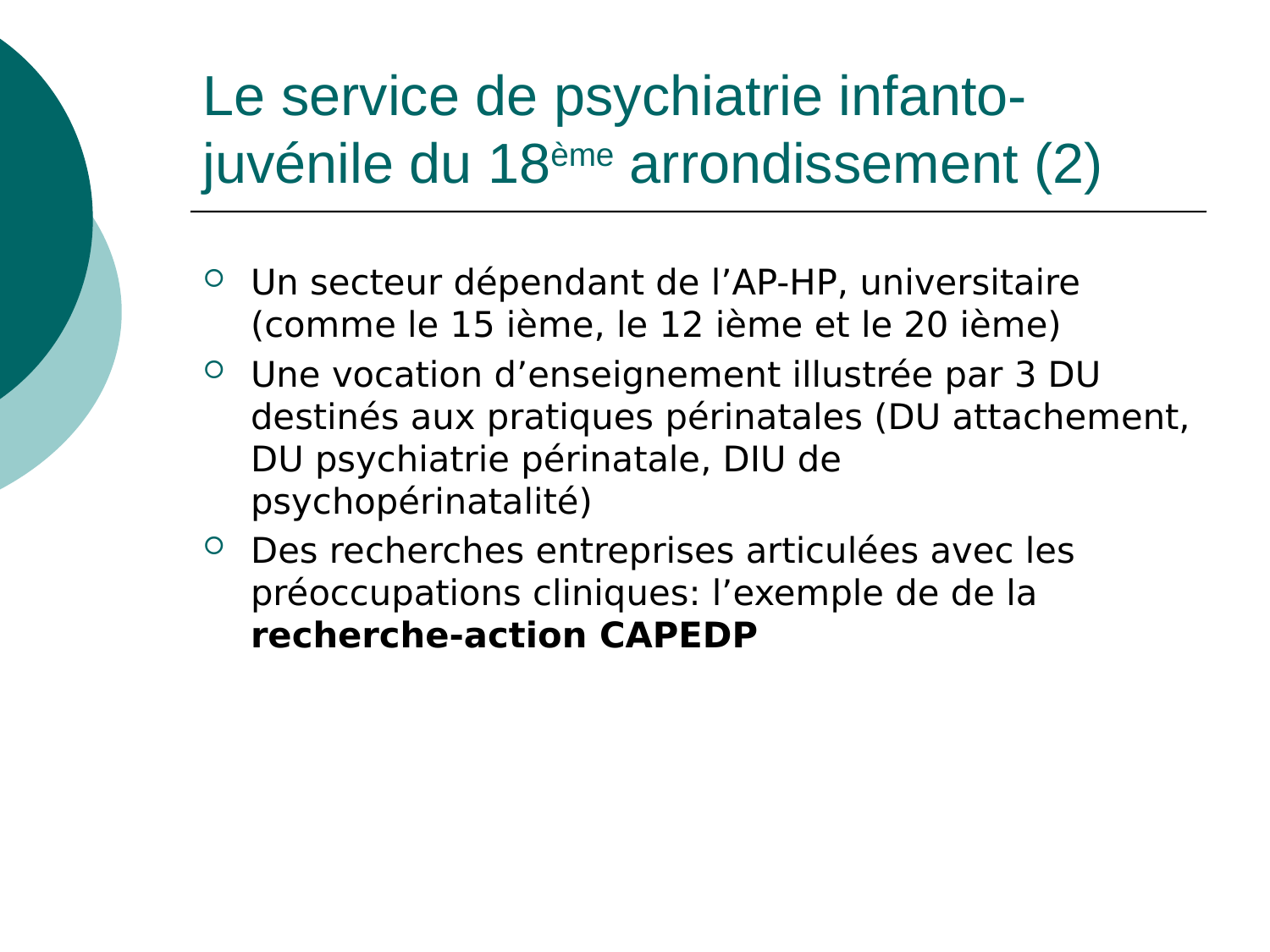

# Le service de psychiatrie infanto-juvénile du 18ème arrondissement (2)
Un secteur dépendant de l’AP-HP, universitaire (comme le 15 ième, le 12 ième et le 20 ième)
Une vocation d’enseignement illustrée par 3 DU destinés aux pratiques périnatales (DU attachement, DU psychiatrie périnatale, DIU de psychopérinatalité)
Des recherches entreprises articulées avec les préoccupations cliniques: l’exemple de de la recherche-action CAPEDP